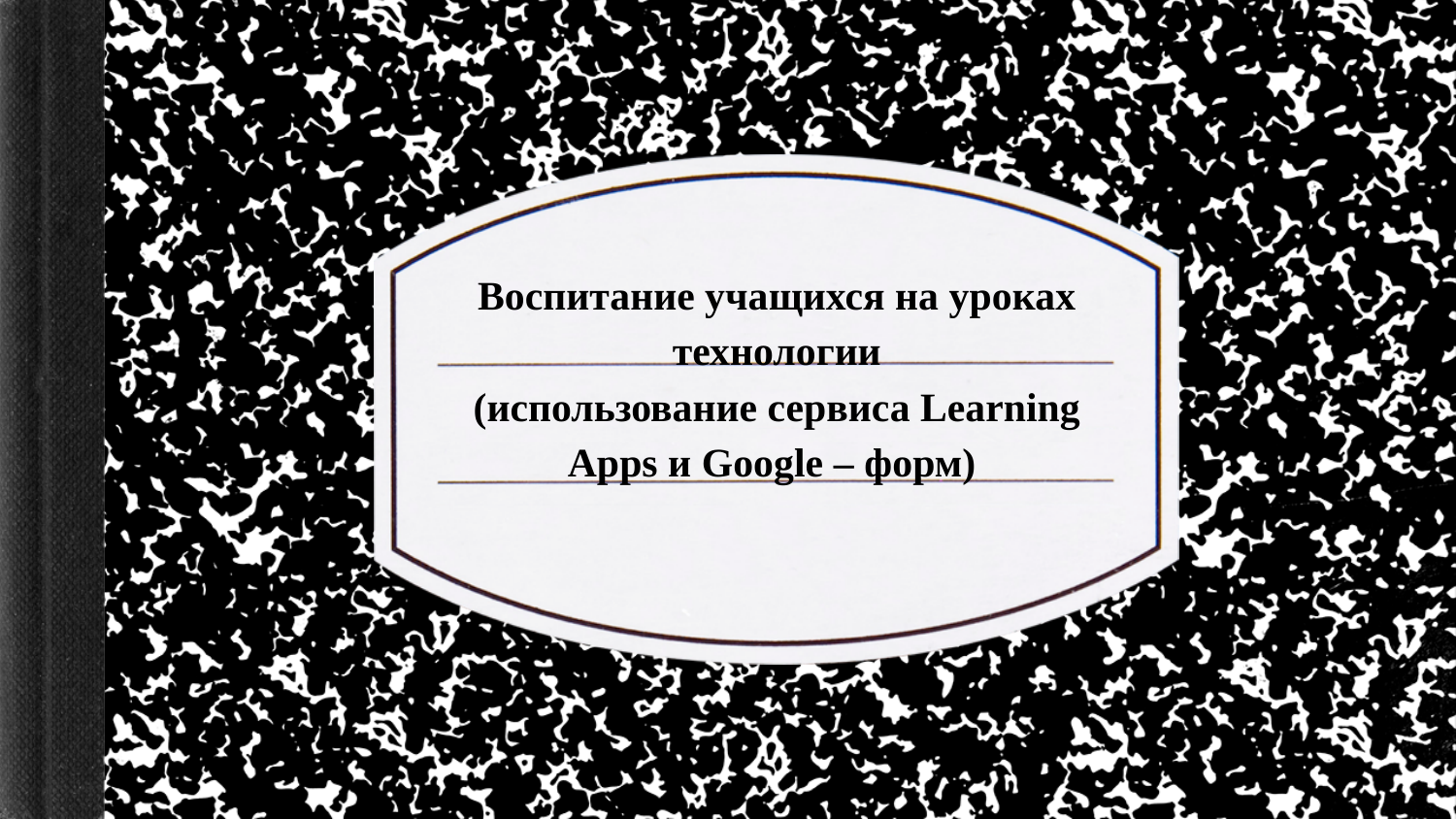

# Воспитание учащихся на уроках технологии (использование сервиса Learning Аpps и Google – форм)